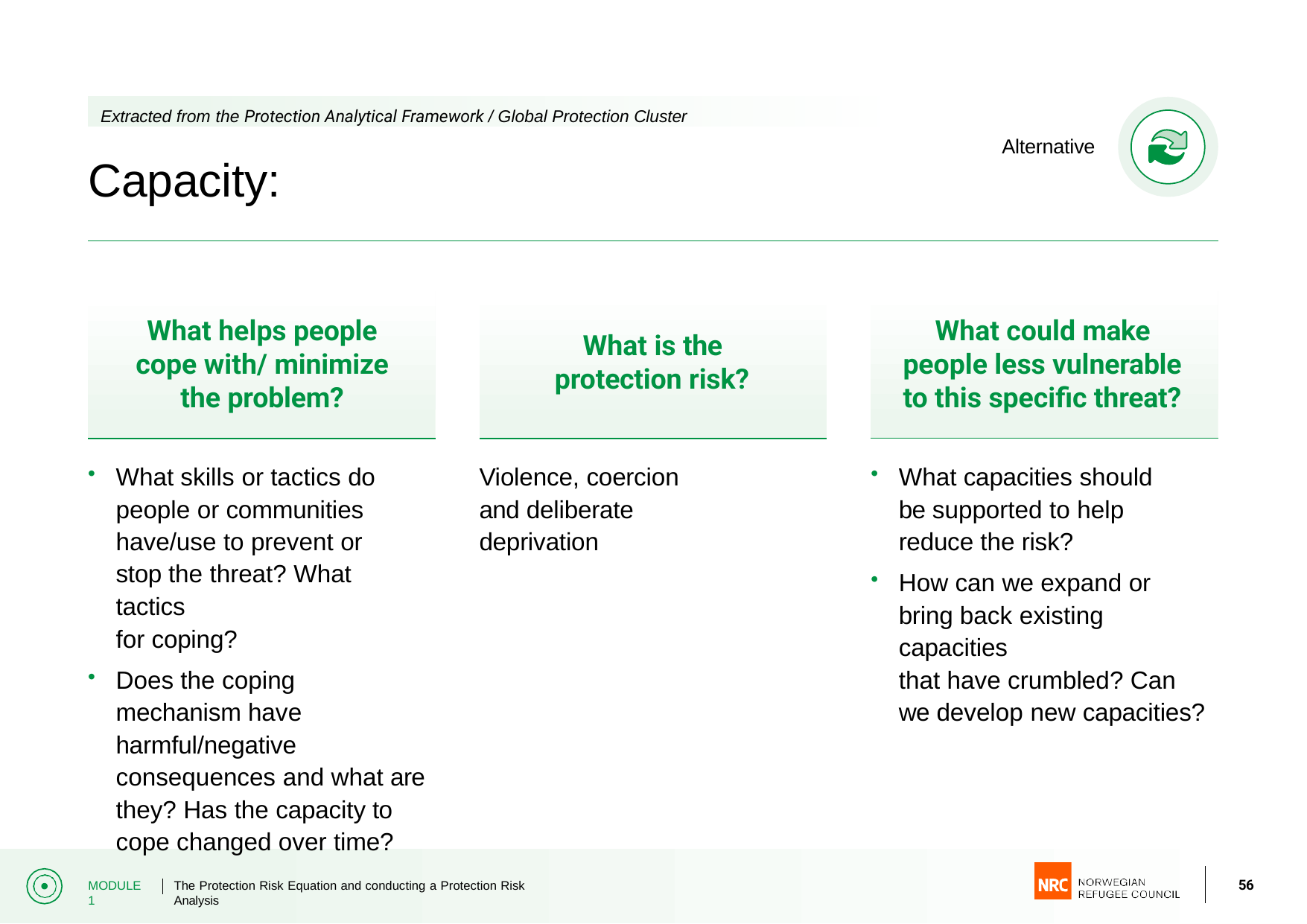

Extracted from the Protection Analytical Framework / Global Protection Cluster

Alternative
# Capacity:

What helps people cope with/ minimize the problem?
What could make people less vulnerable to this specific threat?
What is the protection risk?
Violence, coercion and deliberate deprivation
What skills or tactics do people or communities have/use to prevent or stop the threat? What tactics
for coping?
Does the coping mechanism have harmful/negative consequences and what are they? Has the capacity to cope changed over time?
What capacities should be supported to help reduce the risk?
How can we expand or bring back existing capacities
that have crumbled? Can we develop new capacities?
56
MODULE 1
The Protection Risk Equation and conducting a Protection Risk Analysis